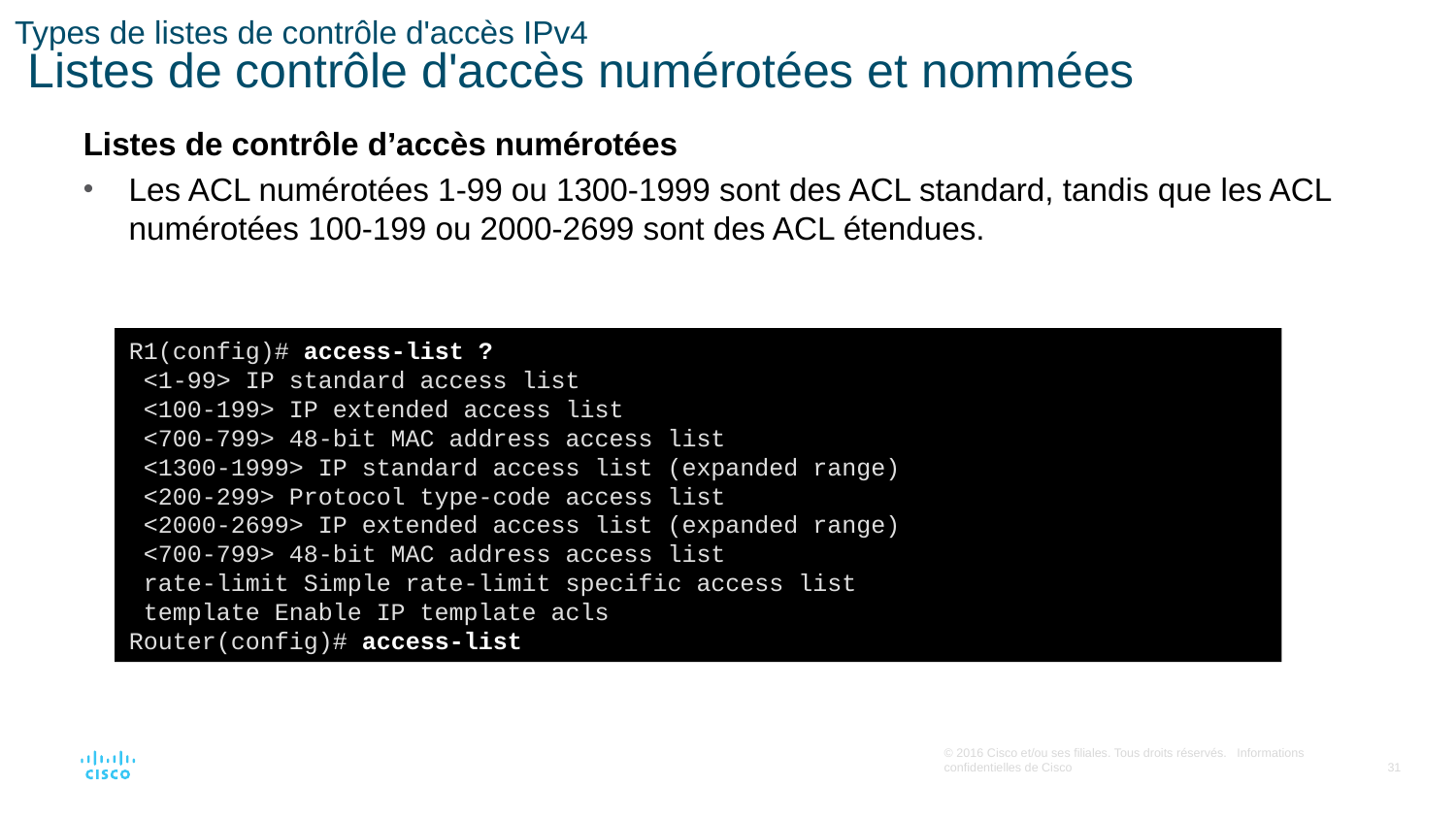

# Types de listes de contrôle d'accès IPv4 Listes de contrôle d'accès numérotées et nommées
Listes de contrôle d’accès numérotées
Les ACL numérotées 1-99 ou 1300-1999 sont des ACL standard, tandis que les ACL numérotées 100-199 ou 2000-2699 sont des ACL étendues.

R1(config)# access-list ?
 <1-99> IP standard access list
 <100-199> IP extended access list
 <700-799> 48-bit MAC address access list
 <1300-1999> IP standard access list (expanded range)
 <200-299> Protocol type-code access list
 <2000-2699> IP extended access list (expanded range)
 <700-799> 48-bit MAC address access list
 rate-limit Simple rate-limit specific access list
 template Enable IP template acls
Router(config)# access-list